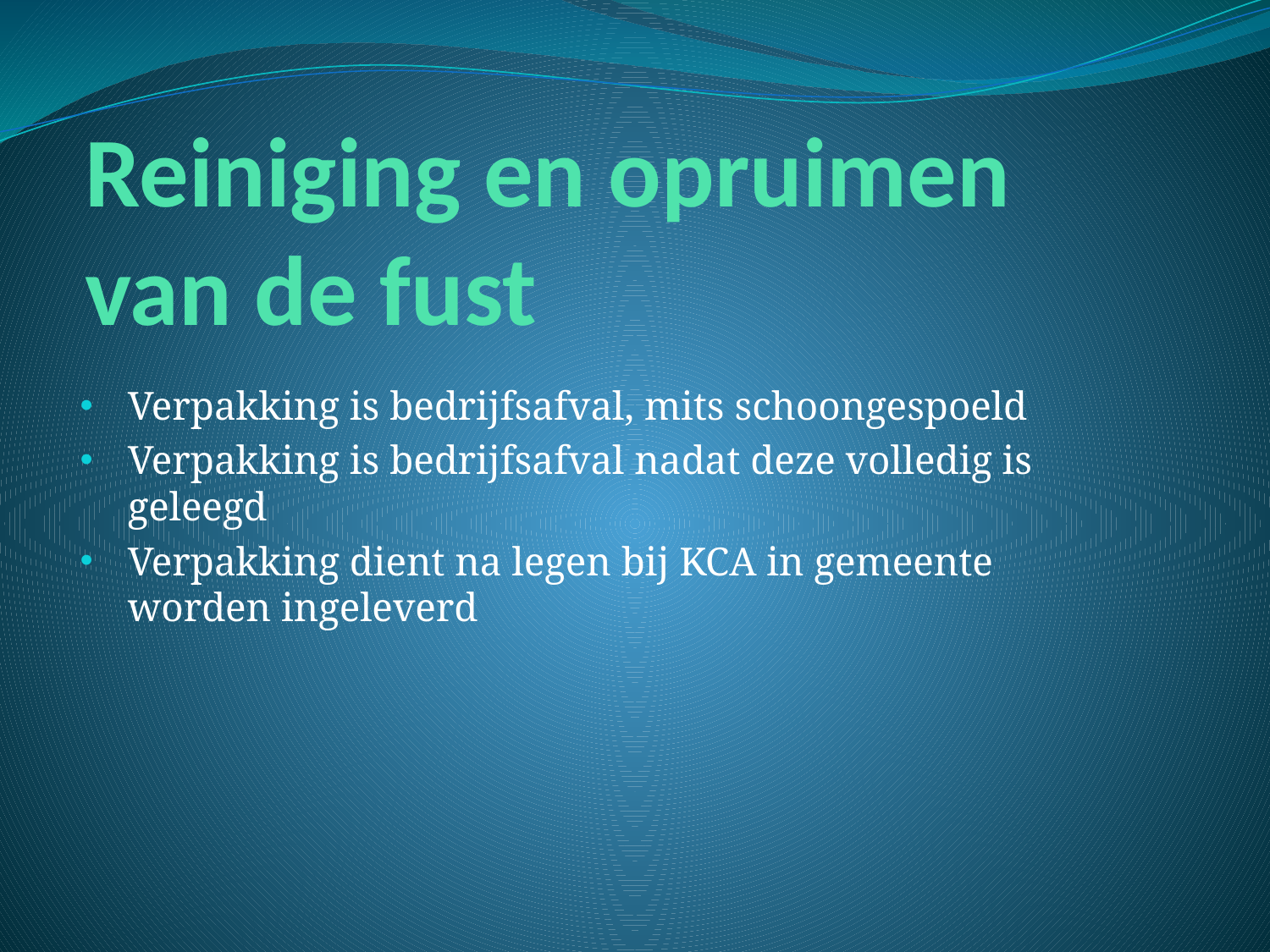

# Reiniging en opruimen van de fust
Verpakking is bedrijfsafval, mits schoongespoeld
Verpakking is bedrijfsafval nadat deze volledig is geleegd
Verpakking dient na legen bij KCA in gemeente worden ingeleverd